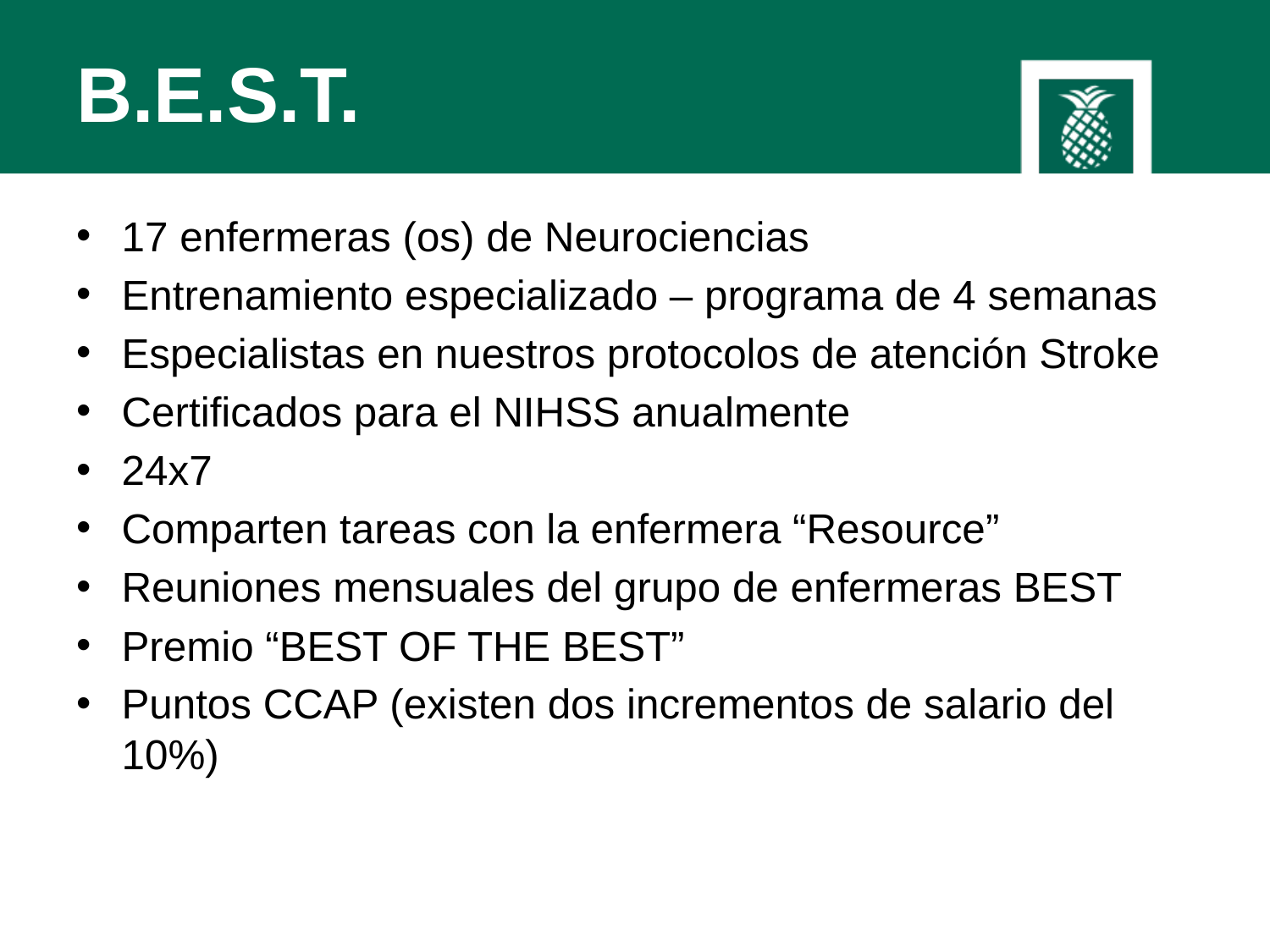

# B.E.S.T.
17 enfermeras (os) de Neurociencias
Entrenamiento especializado – programa de 4 semanas
Especialistas en nuestros protocolos de atención Stroke
Certificados para el NIHSS anualmente
24x7
Comparten tareas con la enfermera “Resource”
Reuniones mensuales del grupo de enfermeras BEST
Premio “BEST OF THE BEST”
Puntos CCAP (existen dos incrementos de salario del 10%)